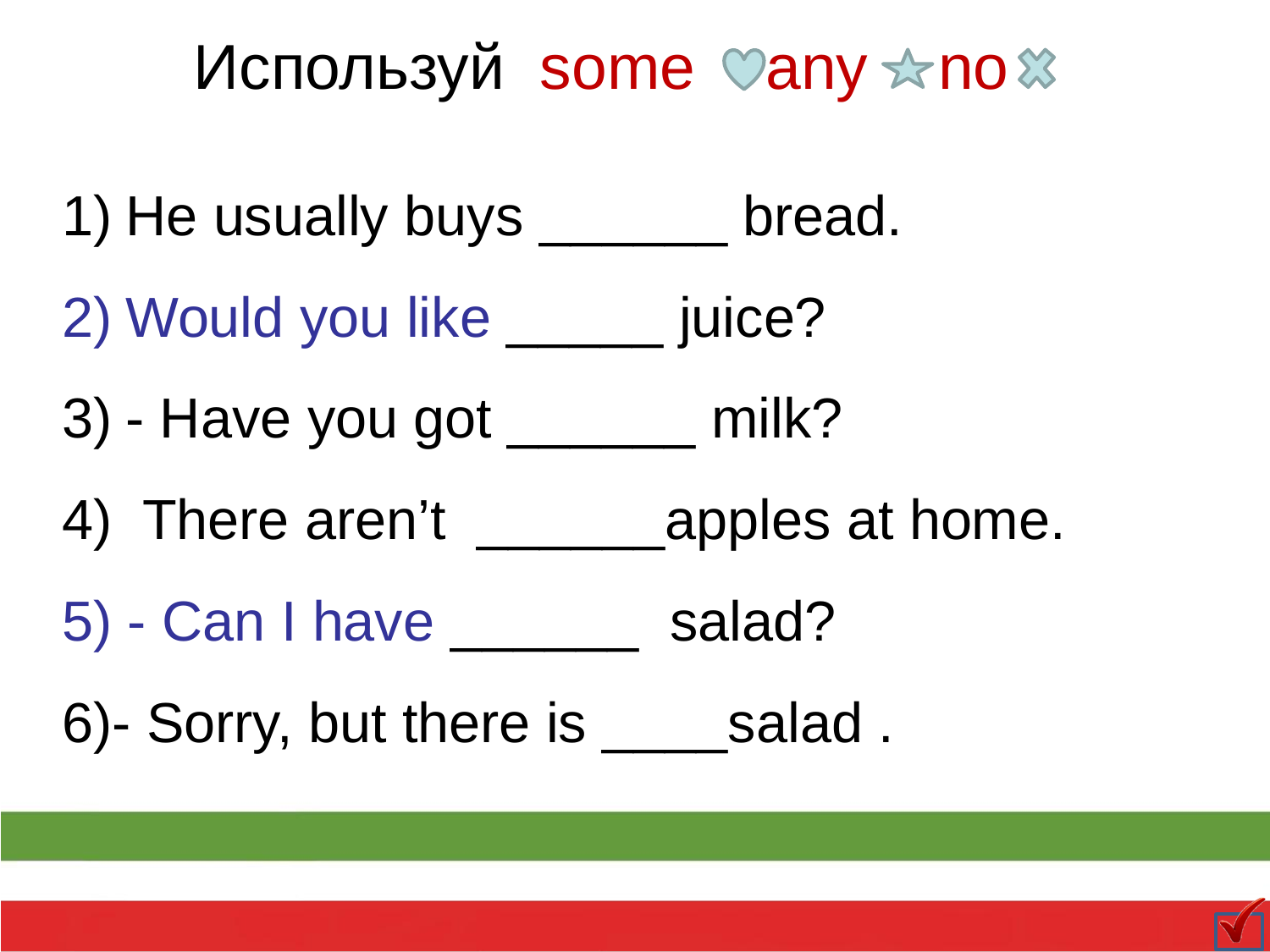

Используй  some    any    no

He usually buys ______ bread.
Would you like _____ juice?
- Have you got ______ milk?
4)  There aren’t  ______apples at home.
5) - Can I have ______  salad?
6)- Sorry, but there is ____salad .